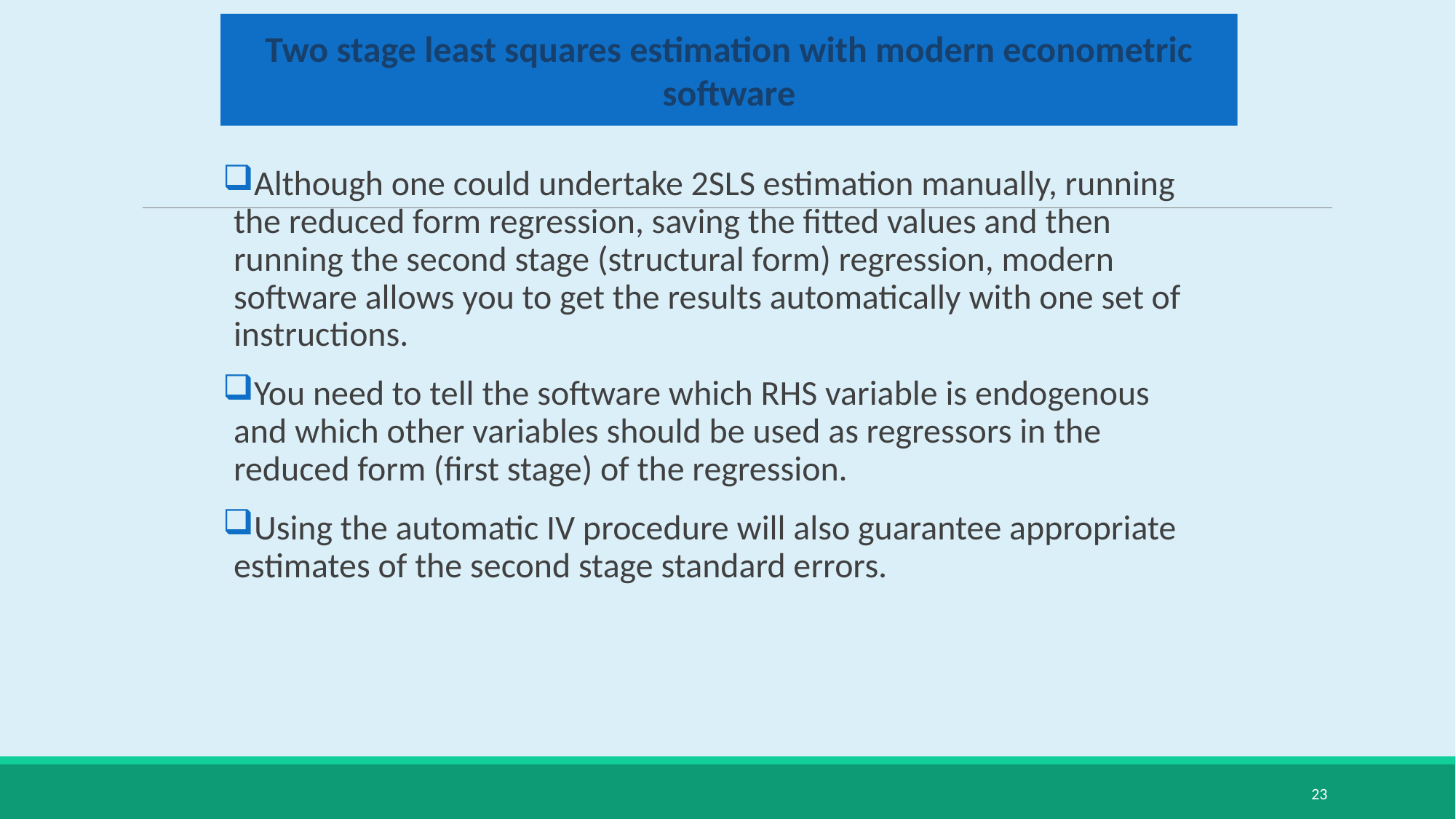

Two stage least squares estimation with modern econometric software
Although one could undertake 2SLS estimation manually, running the reduced form regression, saving the fitted values and then running the second stage (structural form) regression, modern software allows you to get the results automatically with one set of instructions.
You need to tell the software which RHS variable is endogenous and which other variables should be used as regressors in the reduced form (first stage) of the regression.
Using the automatic IV procedure will also guarantee appropriate estimates of the second stage standard errors.

23